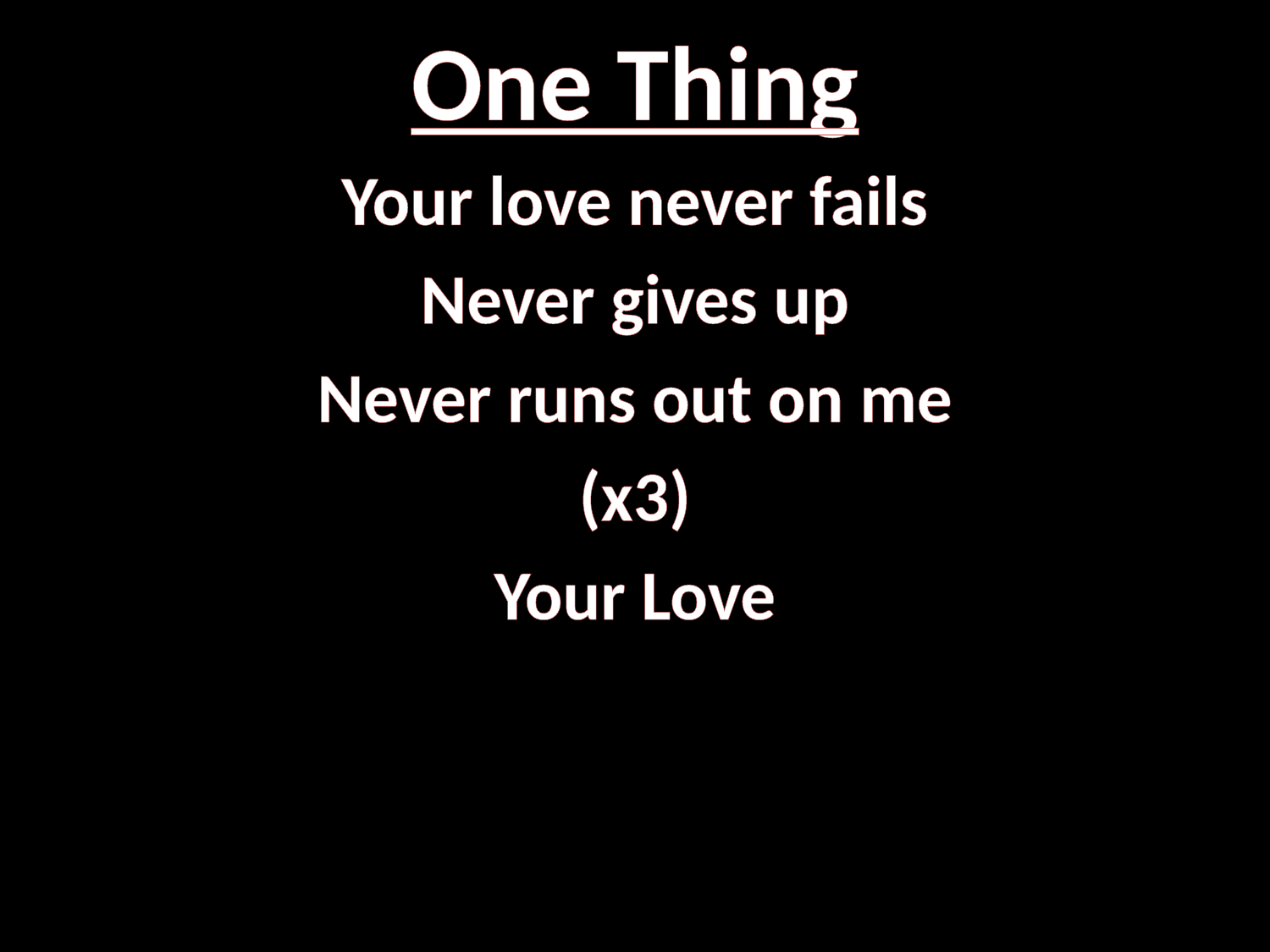

# One Thing
Your love never fails
Never gives up
Never runs out on me
(x3)
Your Love